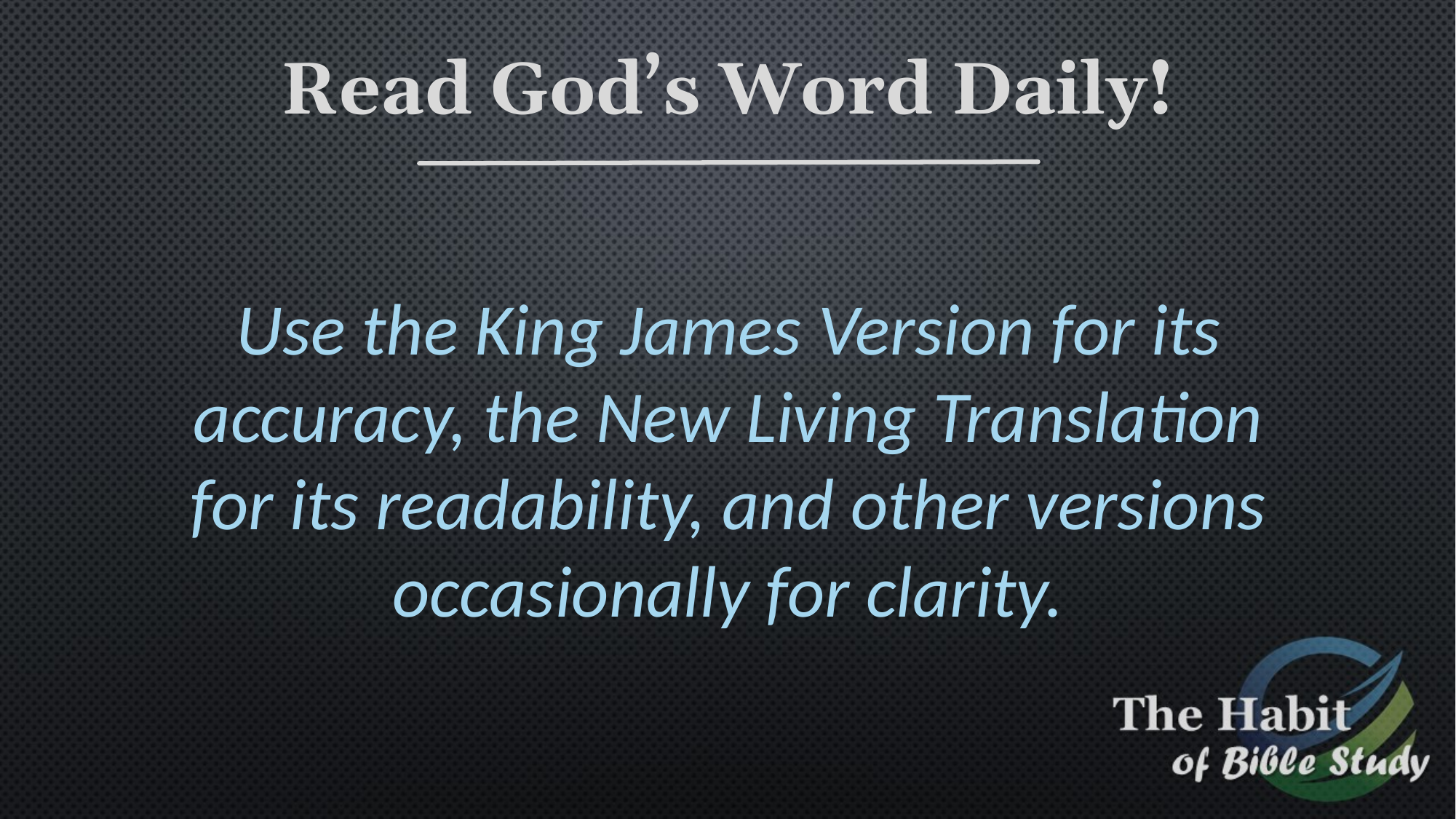

Read God’s Word Daily!
Use the King James Version for its accuracy, the New Living Translation for its readability, and other versions occasionally for clarity.